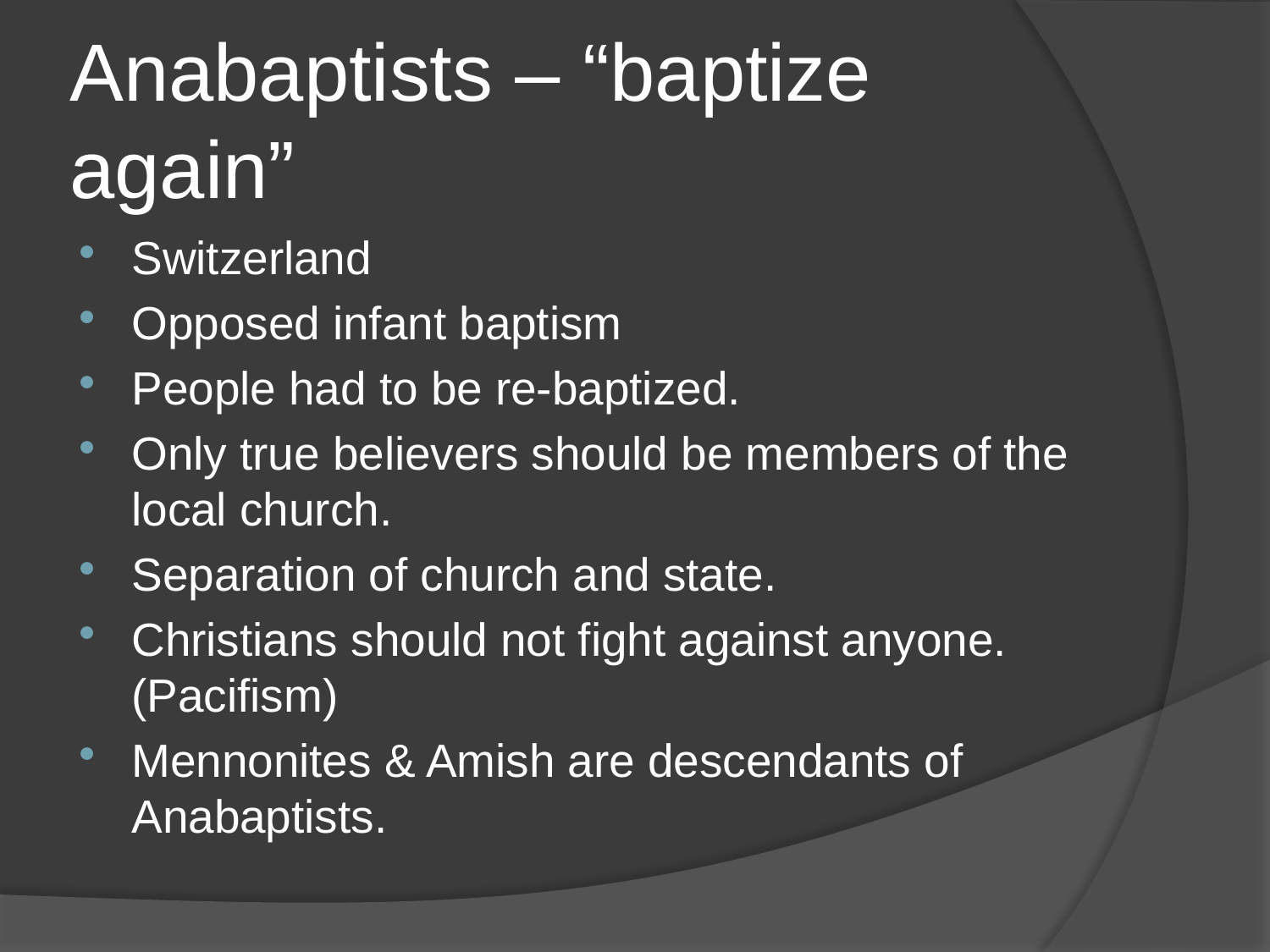

# Anabaptists – “baptize again”
Switzerland
Opposed infant baptism
People had to be re-baptized.
Only true believers should be members of the local church.
Separation of church and state.
Christians should not fight against anyone. (Pacifism)
Mennonites & Amish are descendants of Anabaptists.